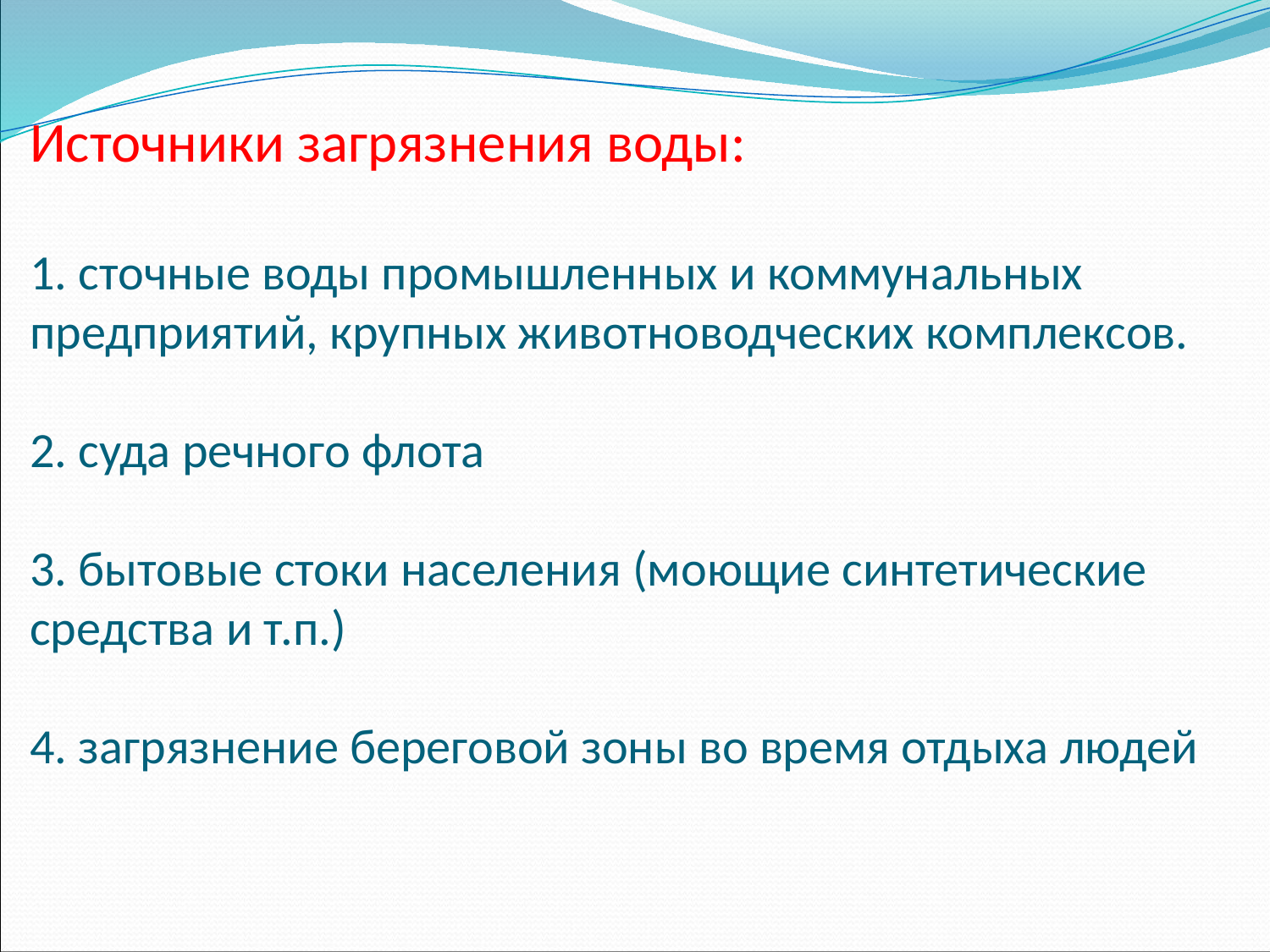

# Источники загрязнения воды: 1. сточные воды промышленных и коммунальных предприятий, крупных животноводческих комплексов. 2. суда речного флота 3. бытовые стоки населения (моющие синтетические средства и т.п.) 4. загрязнение береговой зоны во время отдыха людей